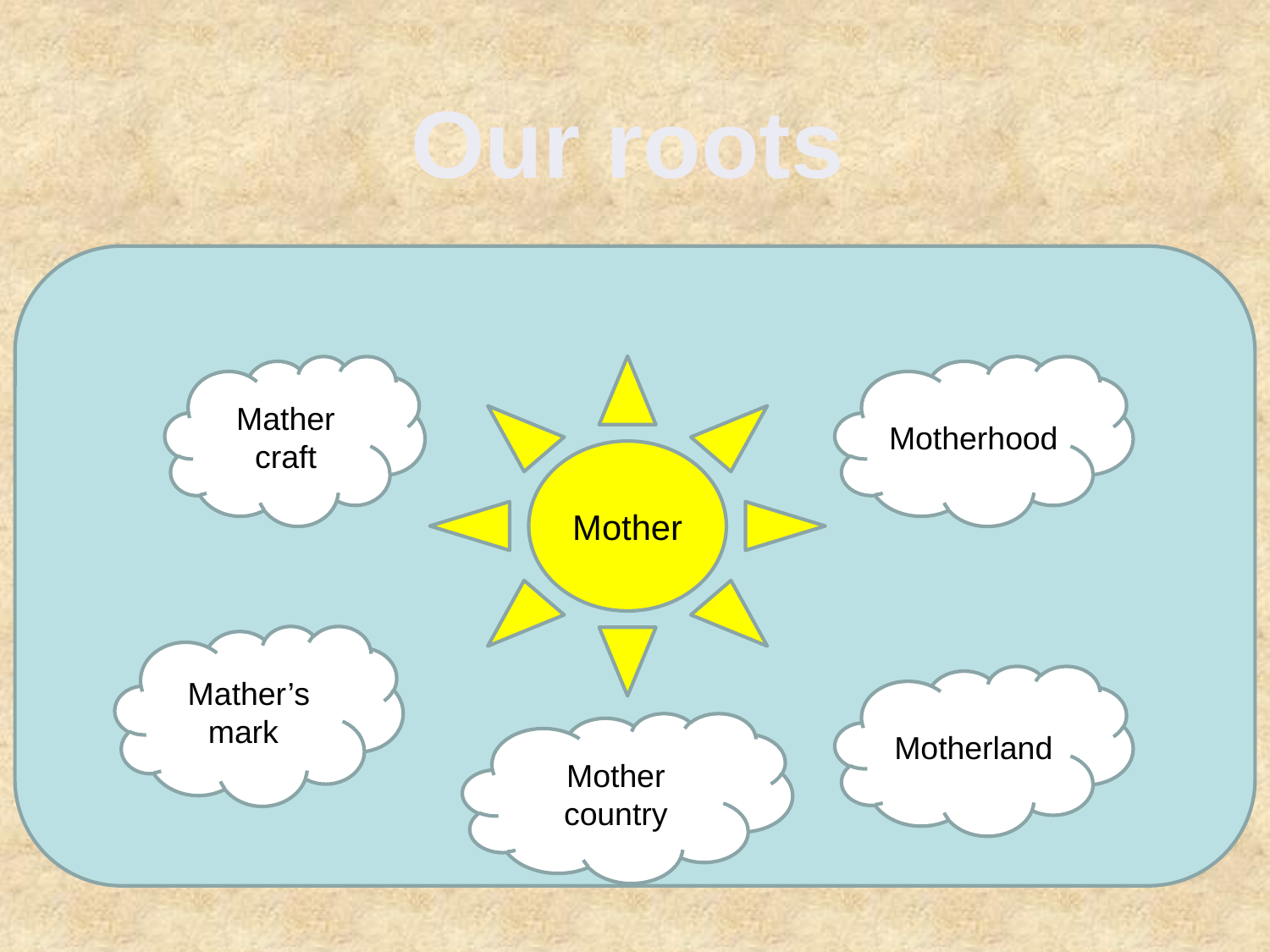

Our roots

Mather craft
Mother
Motherhood

Mather’s markr
Motherland
Mother country